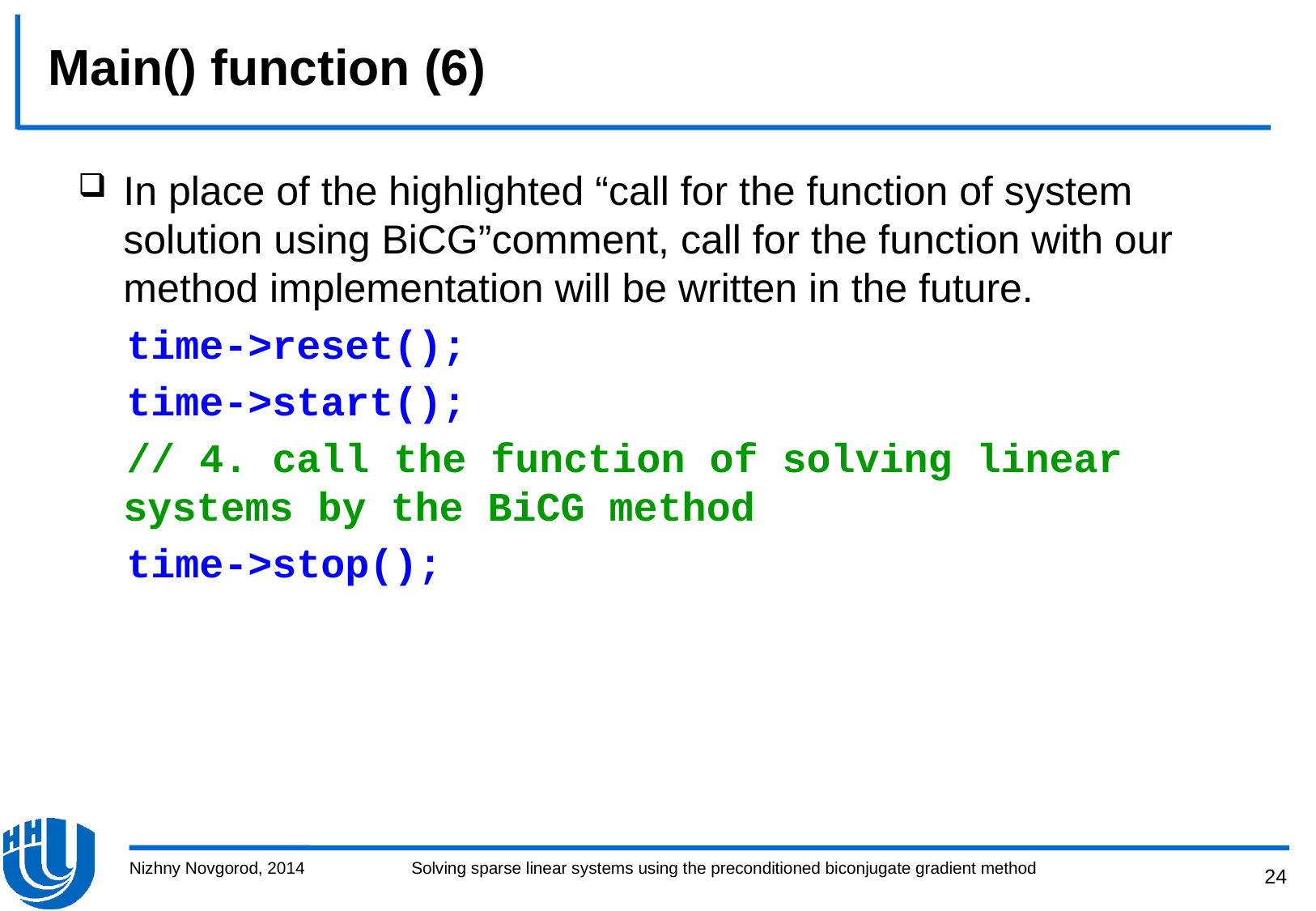

# Main() function (6)
In place of the highlighted “call for the function of system solution using BiCG”comment, call for the function with our method implementation will be written in the future.
  time->reset();
  time->start();
  // 4. call the function of solving linear systems by the BiCG method
  time->stop();

Nizhny Novgorod, 2014
Solving sparse linear systems using the preconditioned biconjugate gradient method